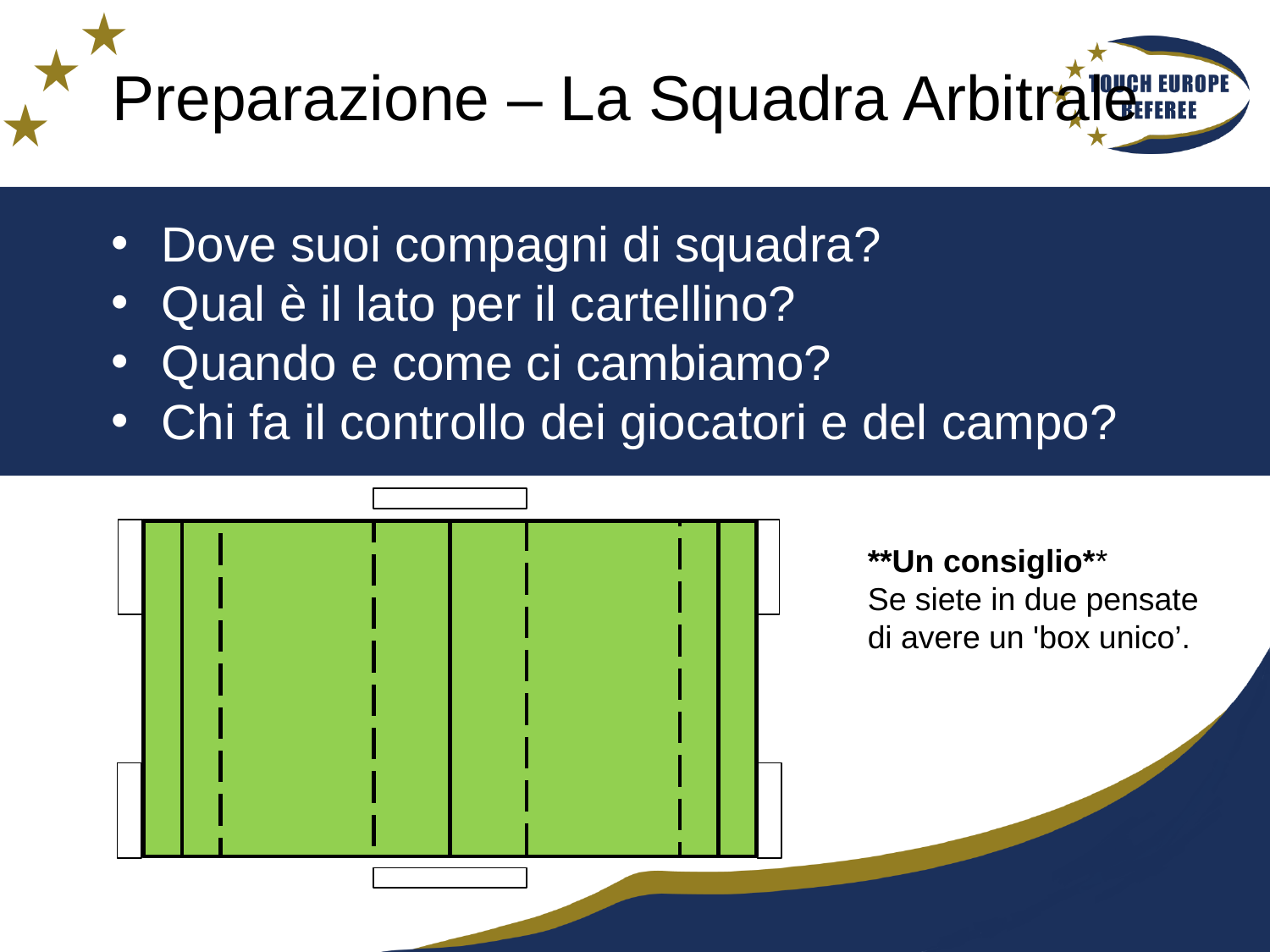

# Preparazione – La Squadra Arbitrale
Dove suoi compagni di squadra?
Qual è il lato per il cartellino?
Quando e come ci cambiamo?
Chi fa il controllo dei giocatori e del campo?

**Un consiglio**
Se siete in due pensate di avere un 'box unico’.